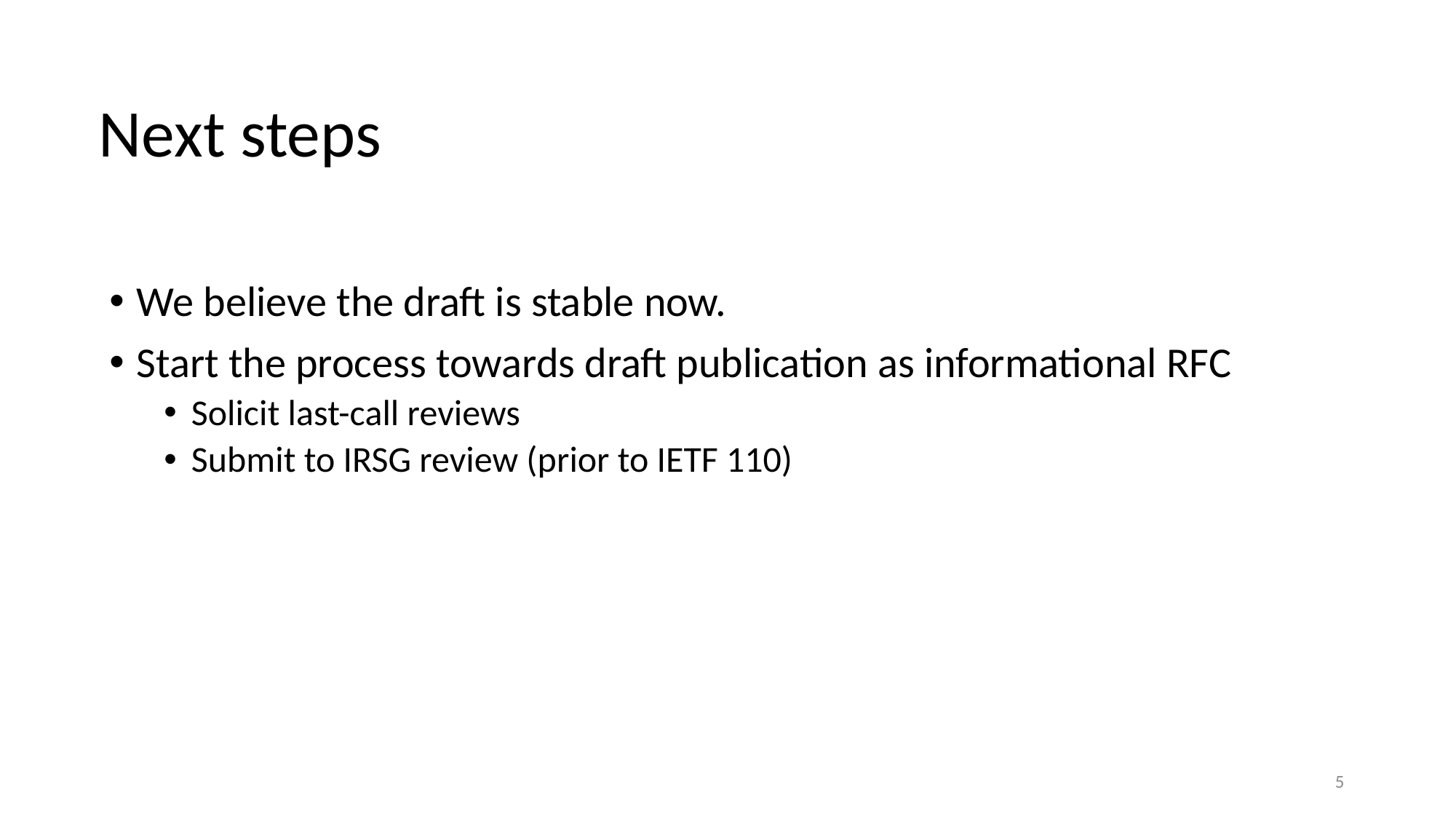

Next steps
We believe the draft is stable now.
Start the process towards draft publication as informational RFC
Solicit last-call reviews
Submit to IRSG review (prior to IETF 110)

5